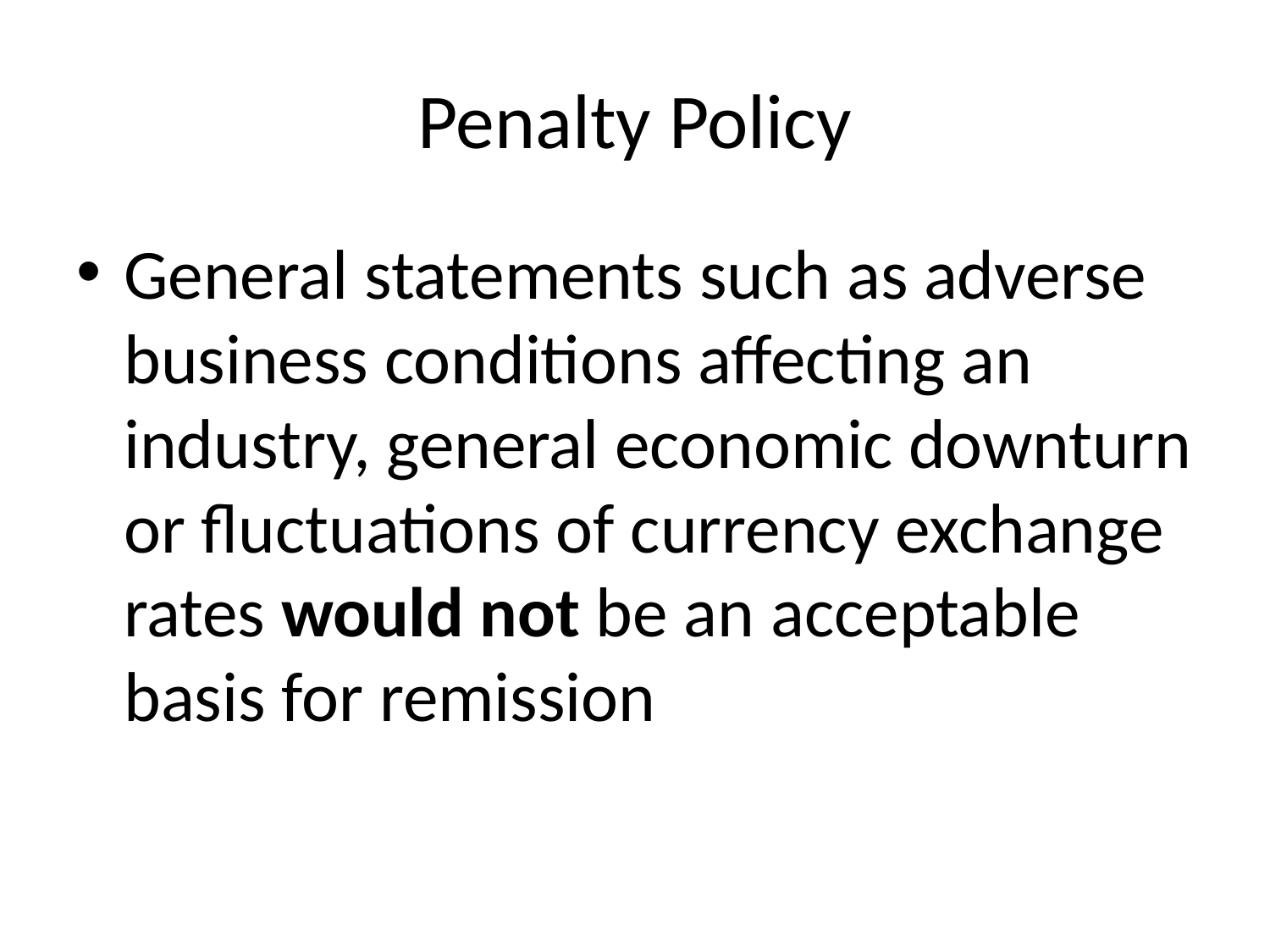

# Penalty Policy
General statements such as adverse business conditions affecting an industry, general economic downturn or fluctuations of currency exchange rates would not be an acceptable basis for remission